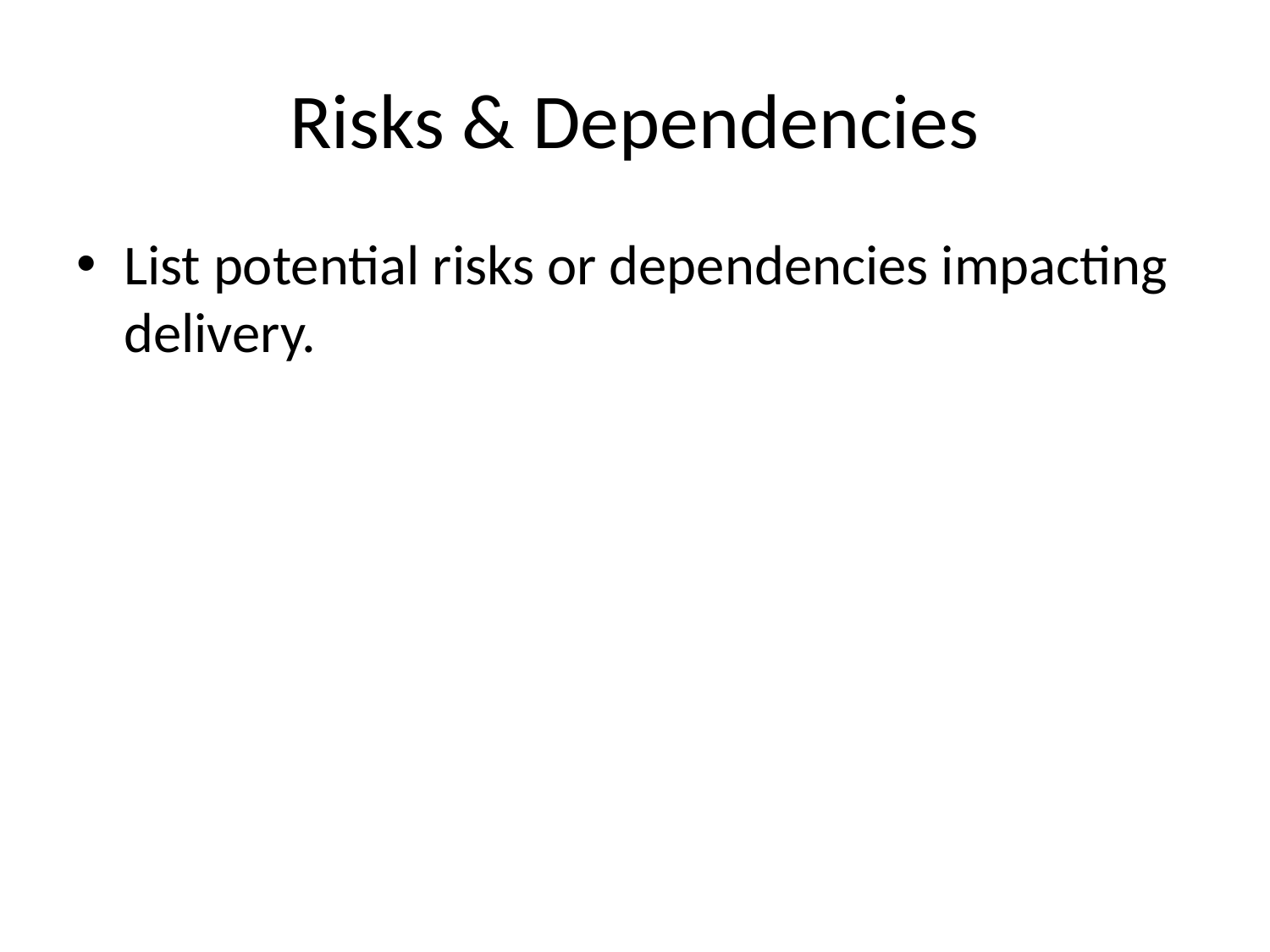

# Risks & Dependencies
List potential risks or dependencies impacting delivery.